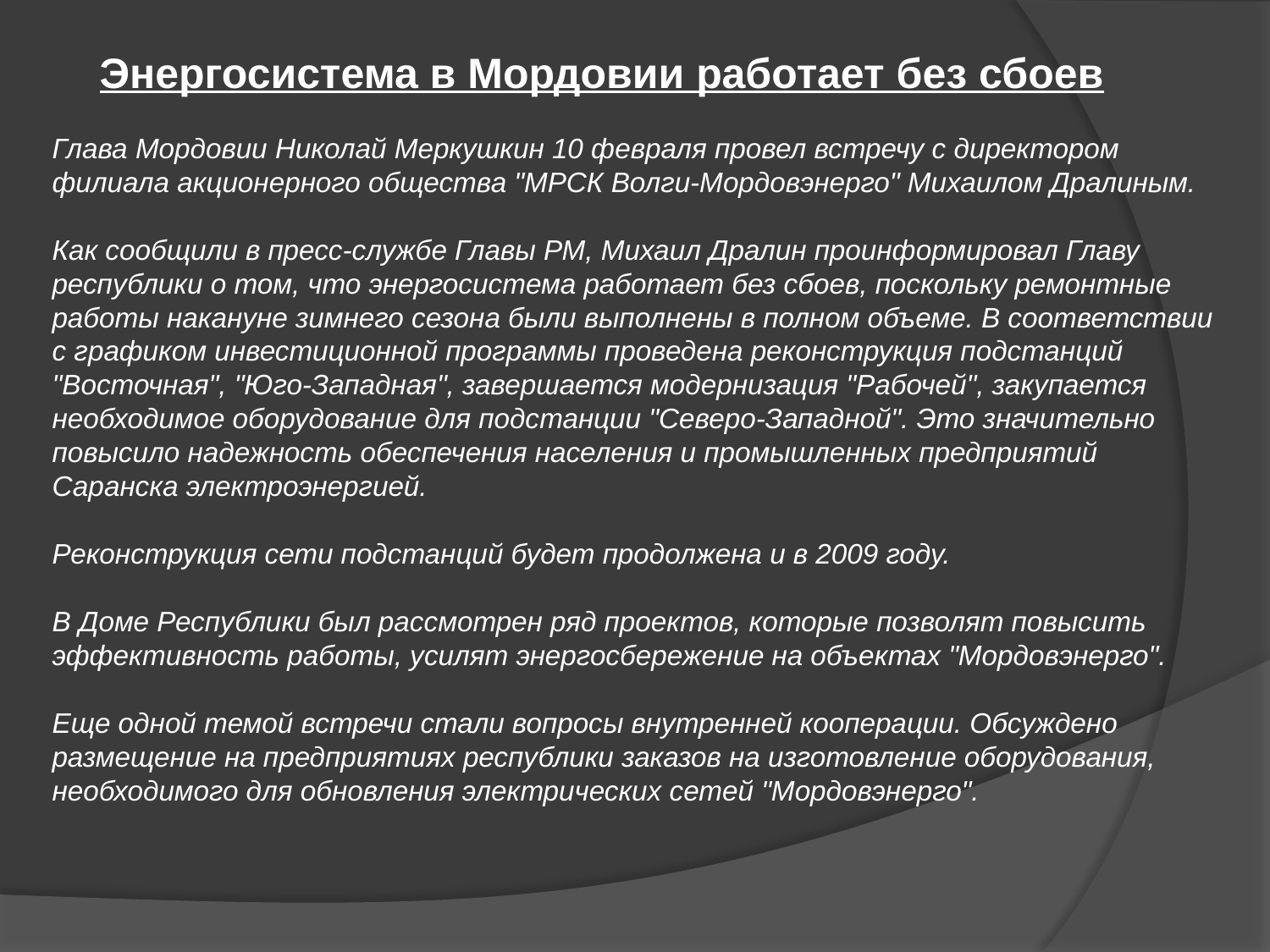

Энергосистема в Мордовии работает без сбоев

Глава Мордовии Николай Меркушкин 10 февраля провел встречу с директором филиала акционерного общества "МРСК Волги-Мордовэнерго" Михаилом Дралиным.
Как сообщили в пресс-службе Главы РМ, Михаил Дралин проинформировал Главу республики о том, что энергосистема работает без сбоев, поскольку ремонтные работы накануне зимнего сезона были выполнены в полном объеме. В соответствии с графиком инвестиционной программы проведена реконструкция подстанций "Восточная", "Юго-Западная", завершается модернизация "Рабочей", закупается необходимое оборудование для подстанции "Северо-Западной". Это значительно повысило надежность обеспечения населения и промышленных предприятий Саранска электроэнергией.
Реконструкция сети подстанций будет продолжена и в 2009 году.
В Доме Республики был рассмотрен ряд проектов, которые позволят повысить эффективность работы, усилят энергосбережение на объектах "Мордовэнерго".
Еще одной темой встречи стали вопросы внутренней кооперации. Обсуждено размещение на предприятиях республики заказов на изготовление оборудования, необходимого для обновления электрических сетей "Мордовэнерго".